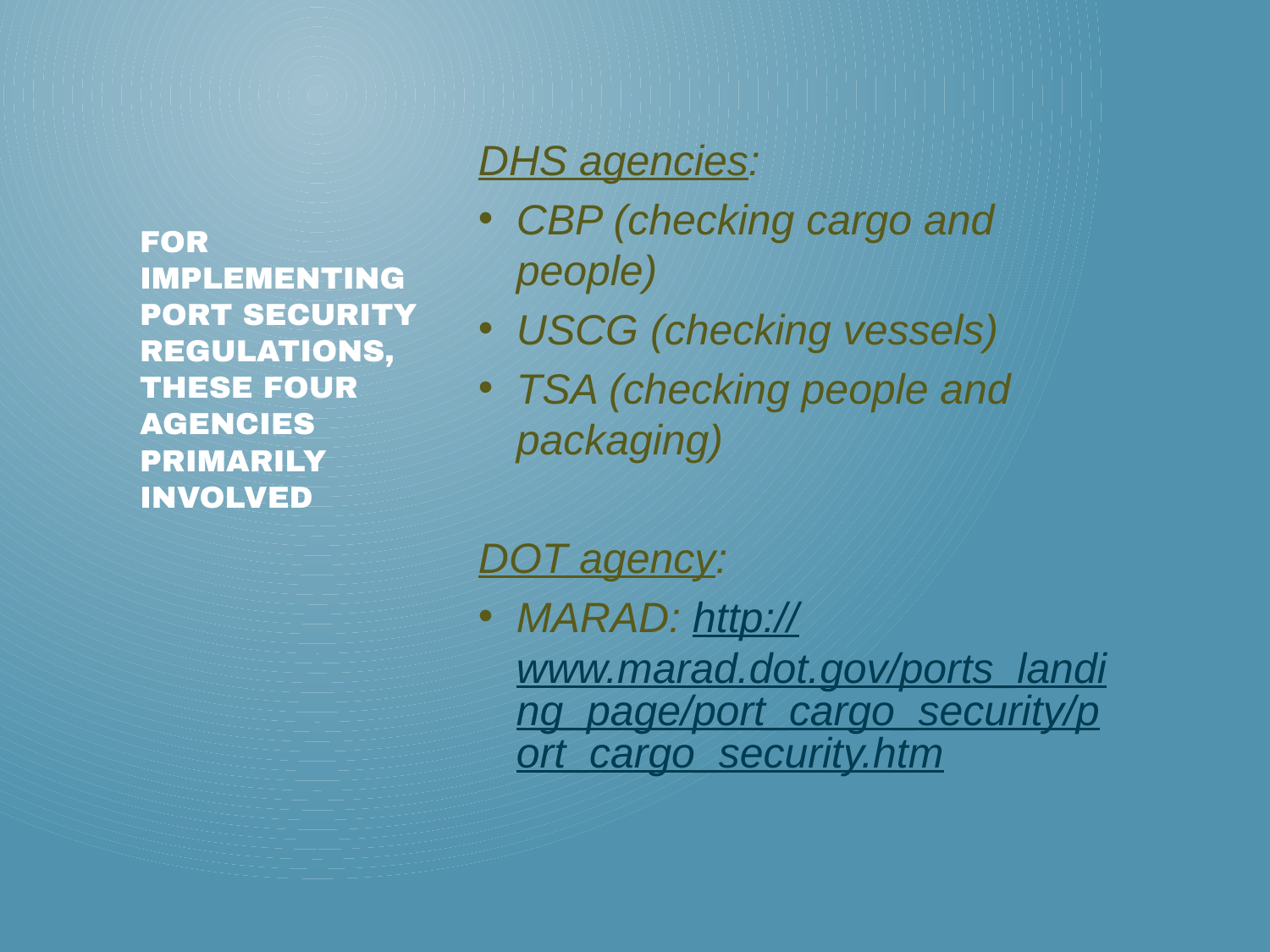

DHS agencies:
CBP (checking cargo and people)
USCG (checking vessels)
TSA (checking people and packaging)

DOT agency:
MARAD: http://www.marad.dot.gov/ports_landing_page/port_cargo_security/port_cargo_security.htm

# For implementing port security regulations, these four agencies primarily involved